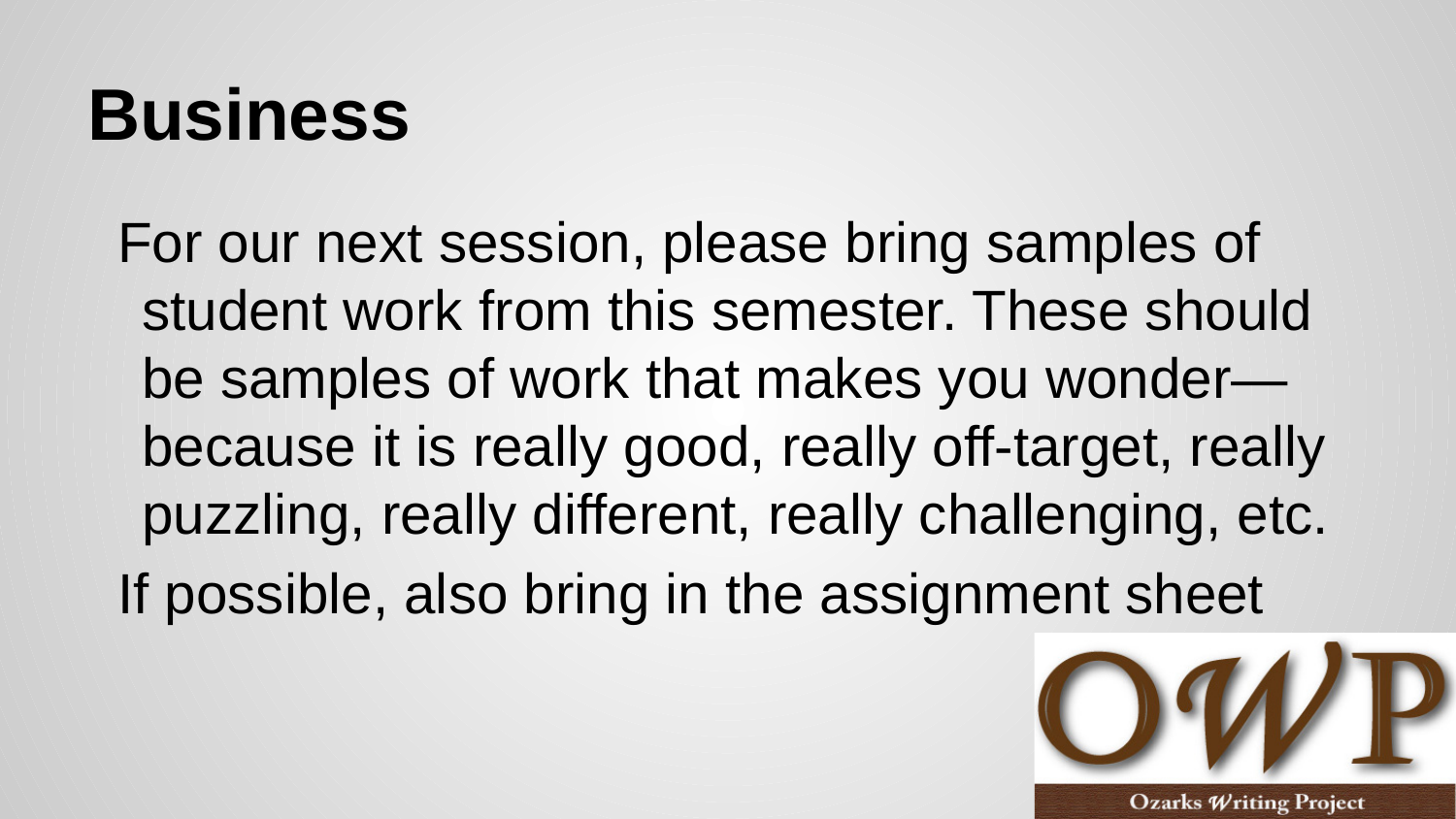

# Business
For our next session, please bring samples of student work from this semester. These should be samples of work that makes you wonder—because it is really good, really off-target, really puzzling, really different, really challenging, etc.
If possible, also bring in the assignment sheet